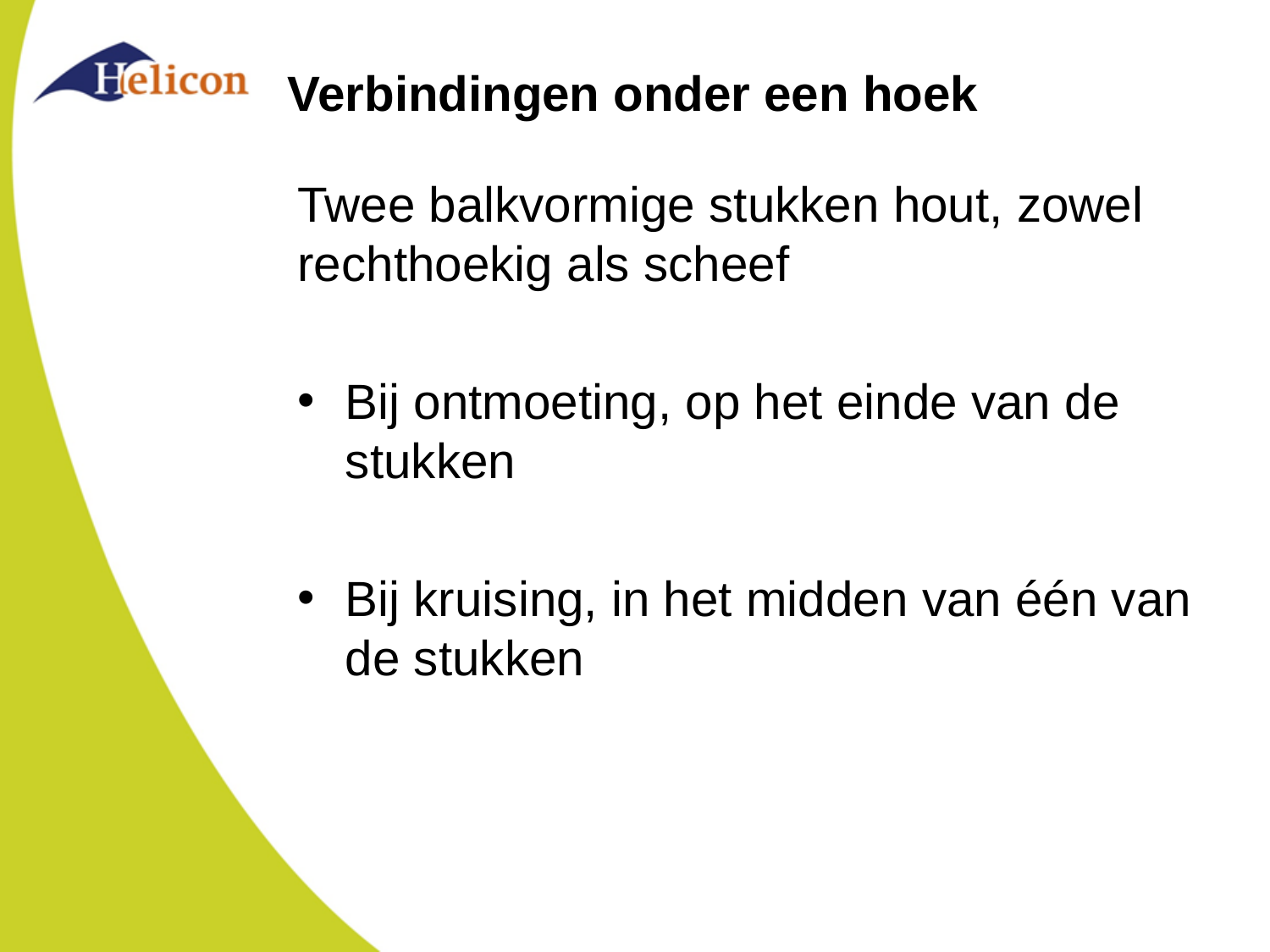

# Verbindingen onder een hoek
Twee balkvormige stukken hout, zowel rechthoekig als scheef

Bij ontmoeting, op het einde van de stukken

Bij kruising, in het midden van één van de stukken